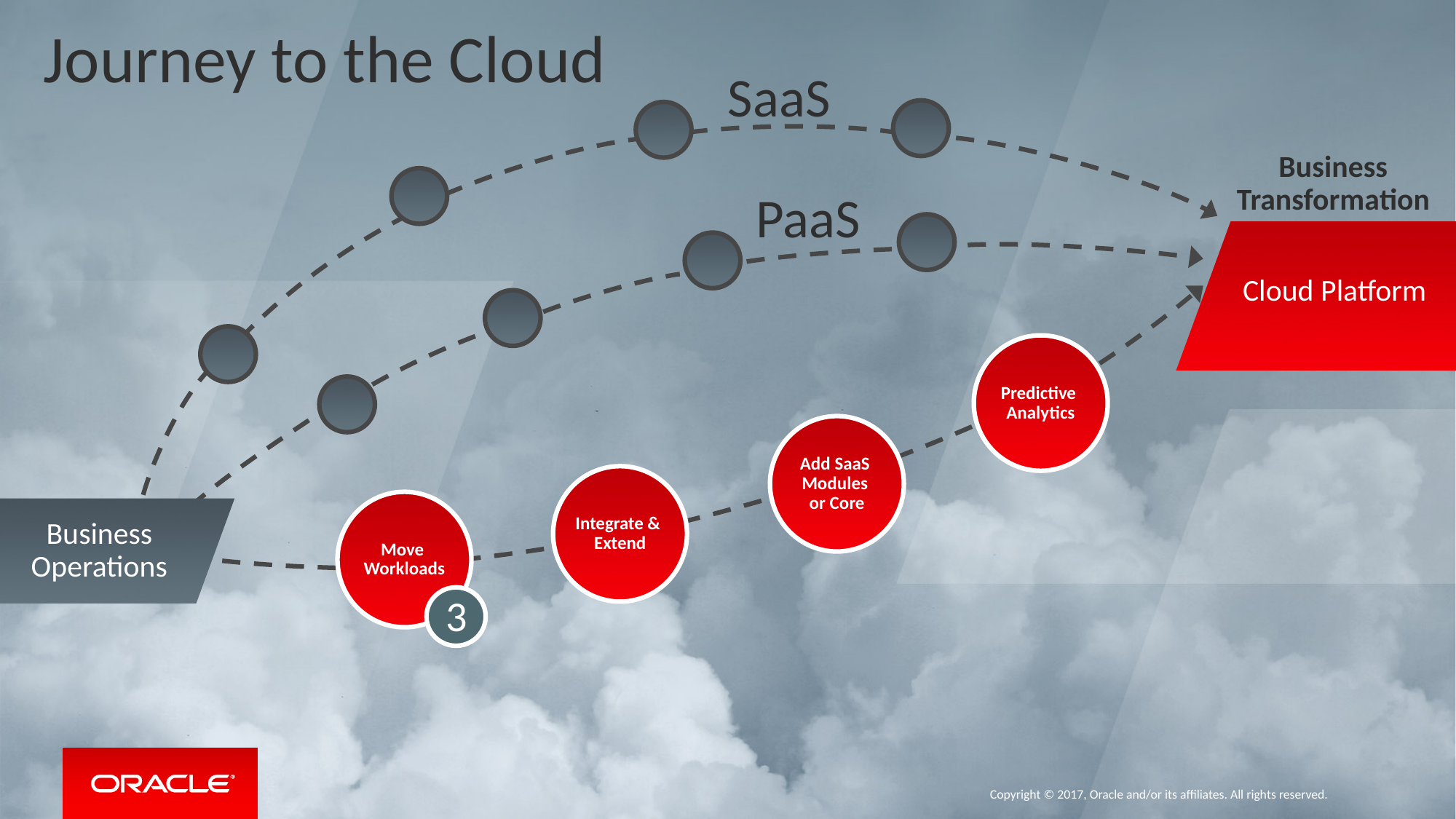

Journey to the Cloud
SaaS

Business Transformation

PaaS

Cloud Platform

Predictive
Analytics

Add SaaS
Modules
or Core
Integrate &
Extend

Move
Workloads

3

Business Operations
Copyright © 2017, Oracle and/or its affiliates. All rights reserved.